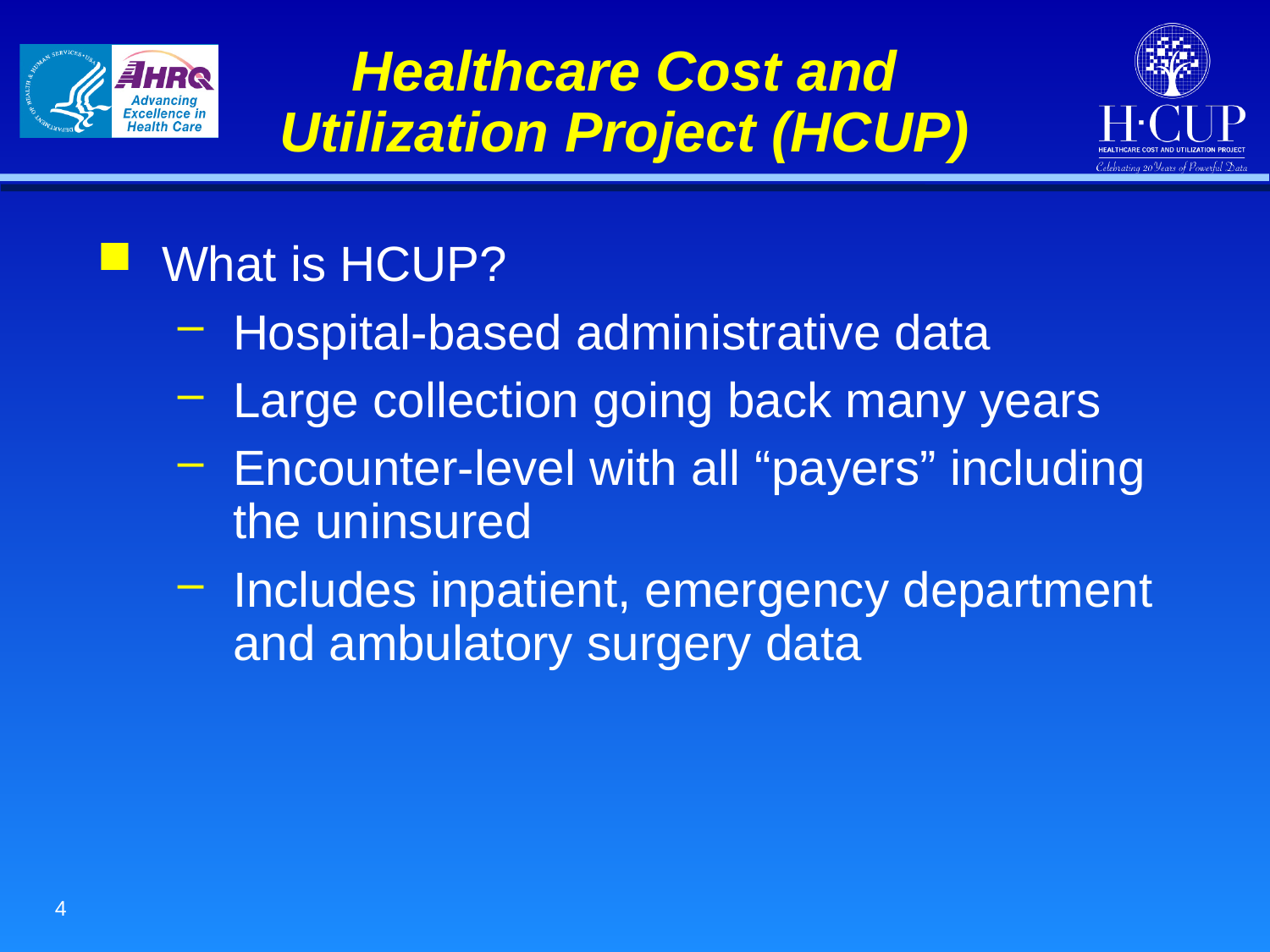

# Healthcare Cost and Utilization Project (HCUP)
What is HCUP?
Hospital-based administrative data
Large collection going back many years
Encounter-level with all “payers” including the uninsured
Includes inpatient, emergency department and ambulatory surgery data
4